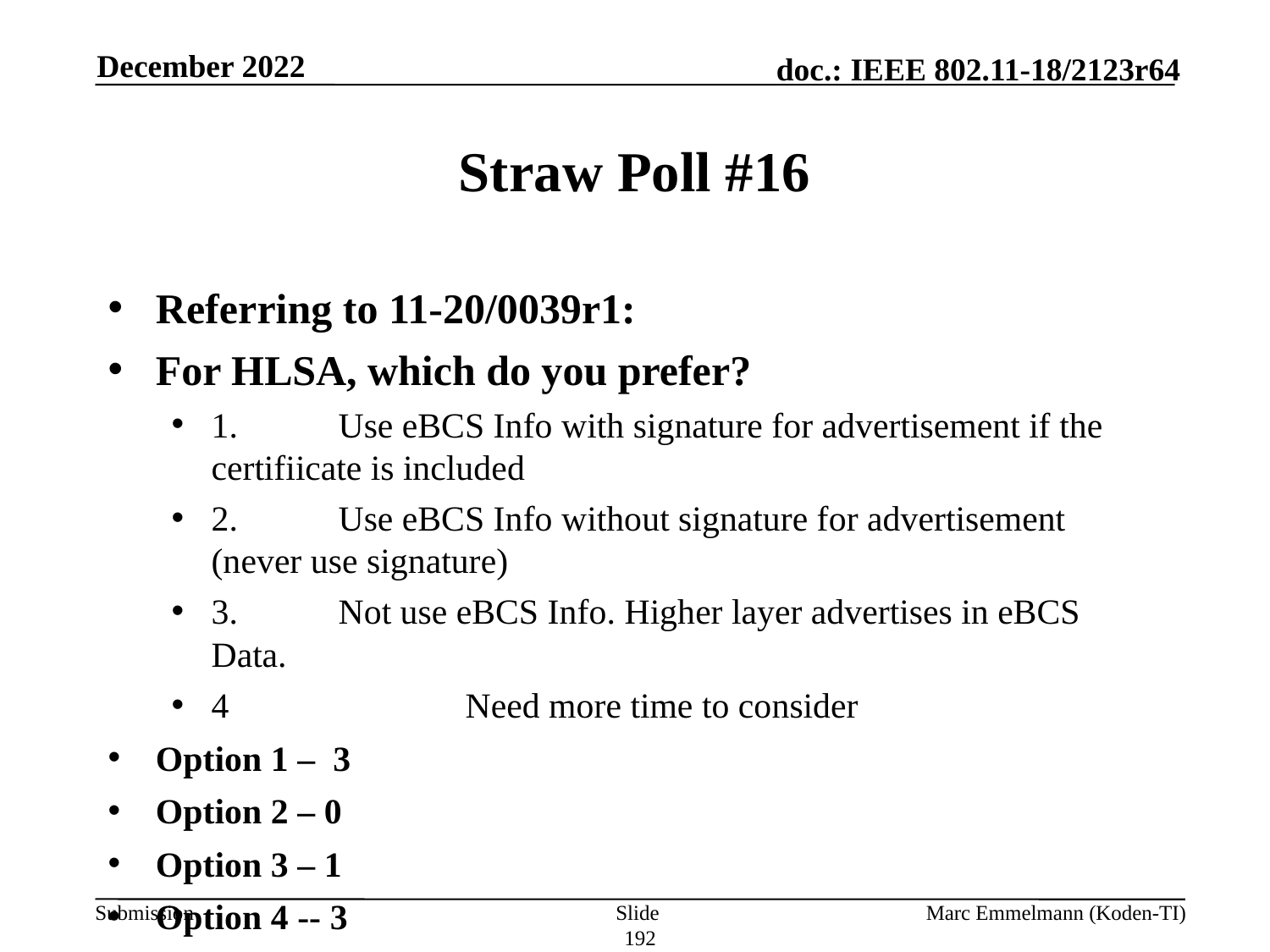

December 2022
# Straw Poll #16
Referring to 11-20/0039r1:
For HLSA, which do you prefer?
1.	Use eBCS Info with signature for advertisement if the certifiicate is included
2.	Use eBCS Info without signature for advertisement (never use signature)
3.	Not use eBCS Info. Higher layer advertises in eBCS Data.
4		Need more time to consider
Option 1 –  3
Option 2 – 0
Option 3 – 1
Option 4 -- 3
Slide 192
Marc Emmelmann (Koden-TI)